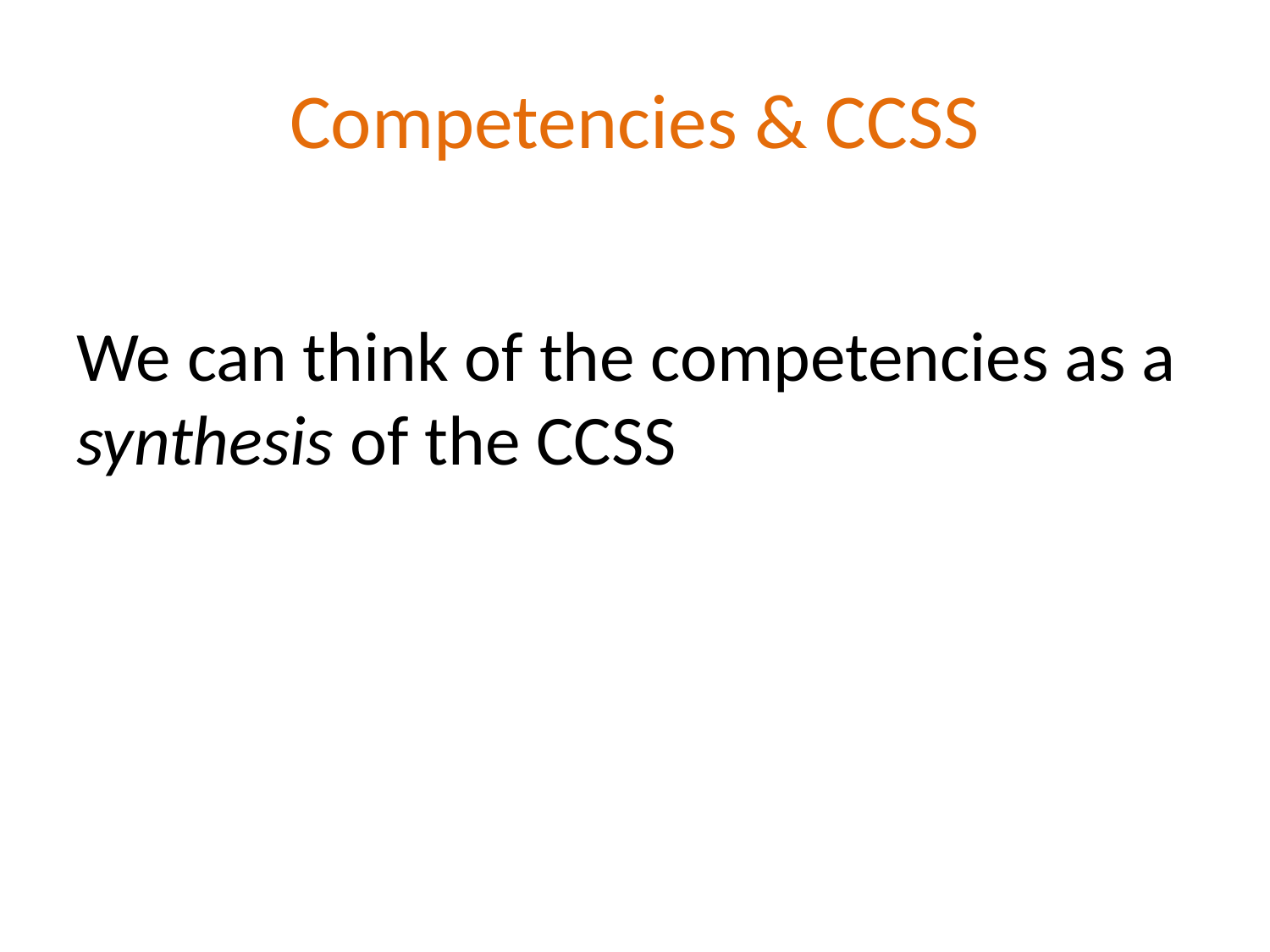

# Competencies & CCSS

We can think of the competencies as a synthesis of the CCSS